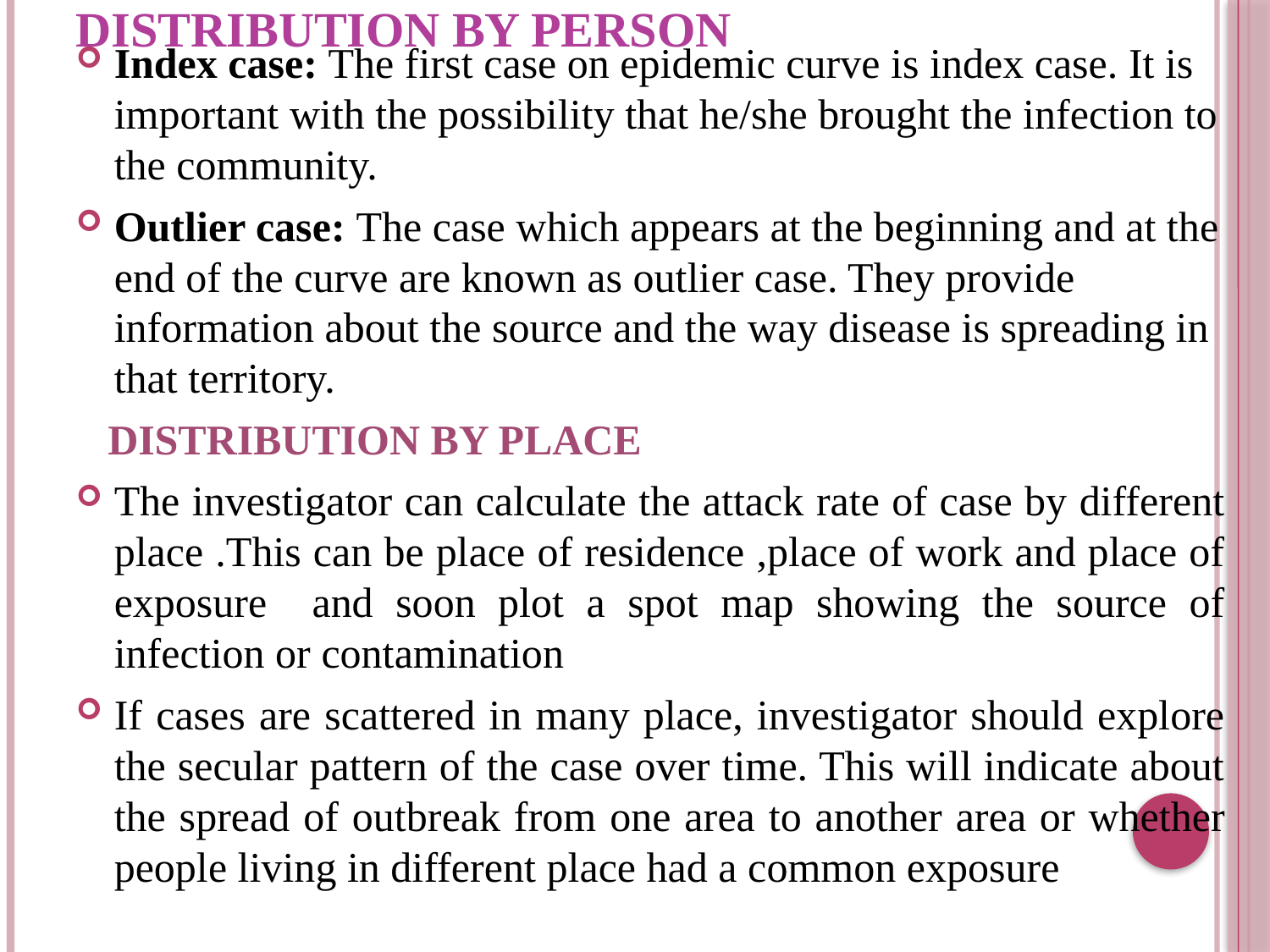

# Distribution by person

Index case: The first case on epidemic curve is index case. It is important with the possibility that he/she brought the infection to the community.
Outlier case: The case which appears at the beginning and at the end of the curve are known as outlier case. They provide information about the source and the way disease is spreading in that territory.
   DISTRIBUTION BY PLACE
The investigator can calculate the attack rate of case by different place .This can be place of residence ,place of work and place of exposure  and soon plot a spot map showing the source of infection or contamination
If cases are scattered in many place, investigator should explore the secular pattern of the case over time. This will indicate about the spread of outbreak from one area to another area or whether people living in different place had a common exposure